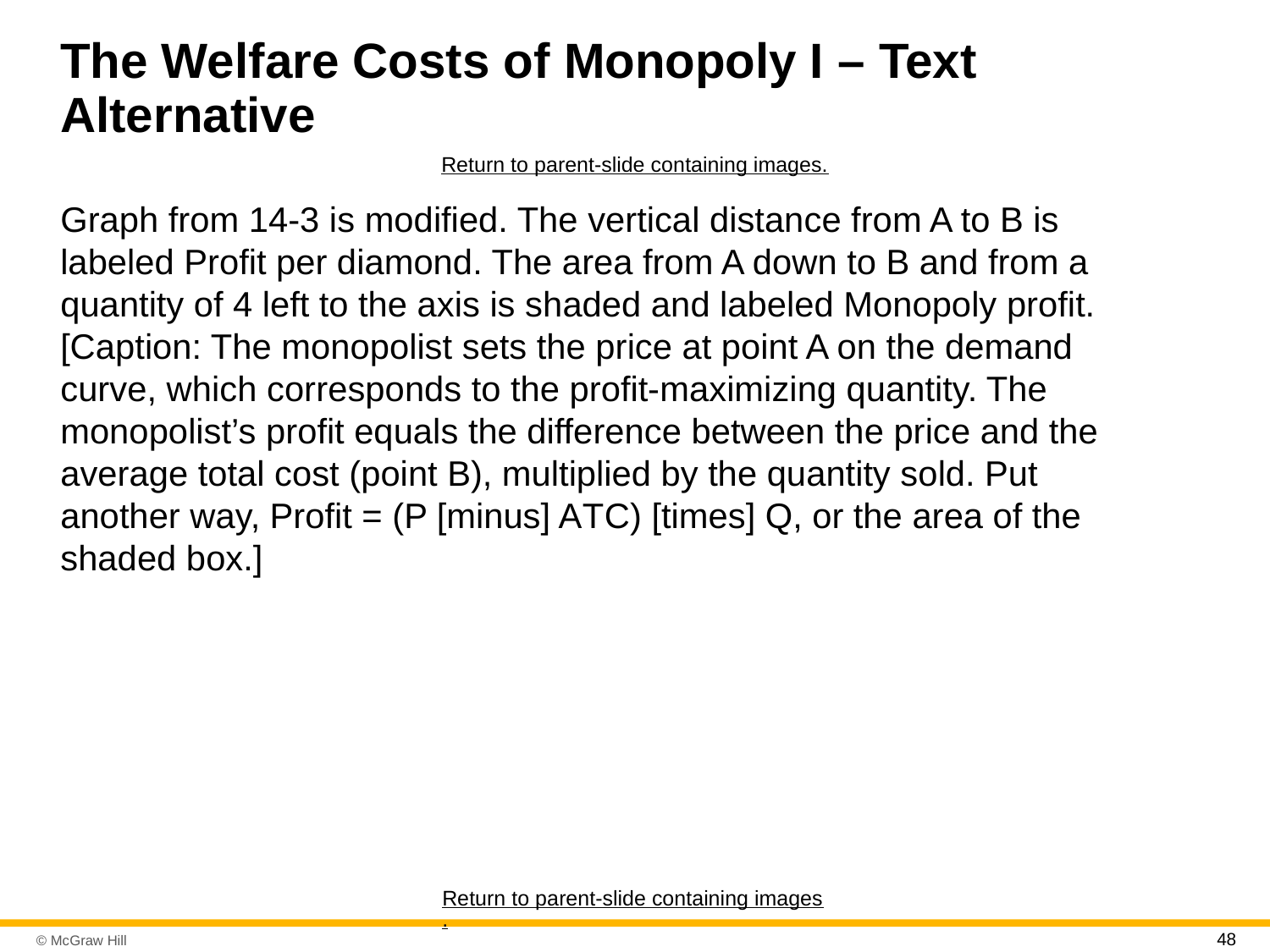

# The Welfare Costs of Monopoly I – Text Alternative
Return to parent-slide containing images.
Graph from 14-3 is modified. The vertical distance from A to B is labeled Profit per diamond. The area from A down to B and from a quantity of 4 left to the axis is shaded and labeled Monopoly profit. [Caption: The monopolist sets the price at point A on the demand curve, which corresponds to the profit-maximizing quantity. The monopolist’s profit equals the difference between the price and the average total cost (point B), multiplied by the quantity sold. Put another way, Profit = (P [minus] A T C) [times] Q, or the area of the shaded box.]
Return to parent-slide containing images.